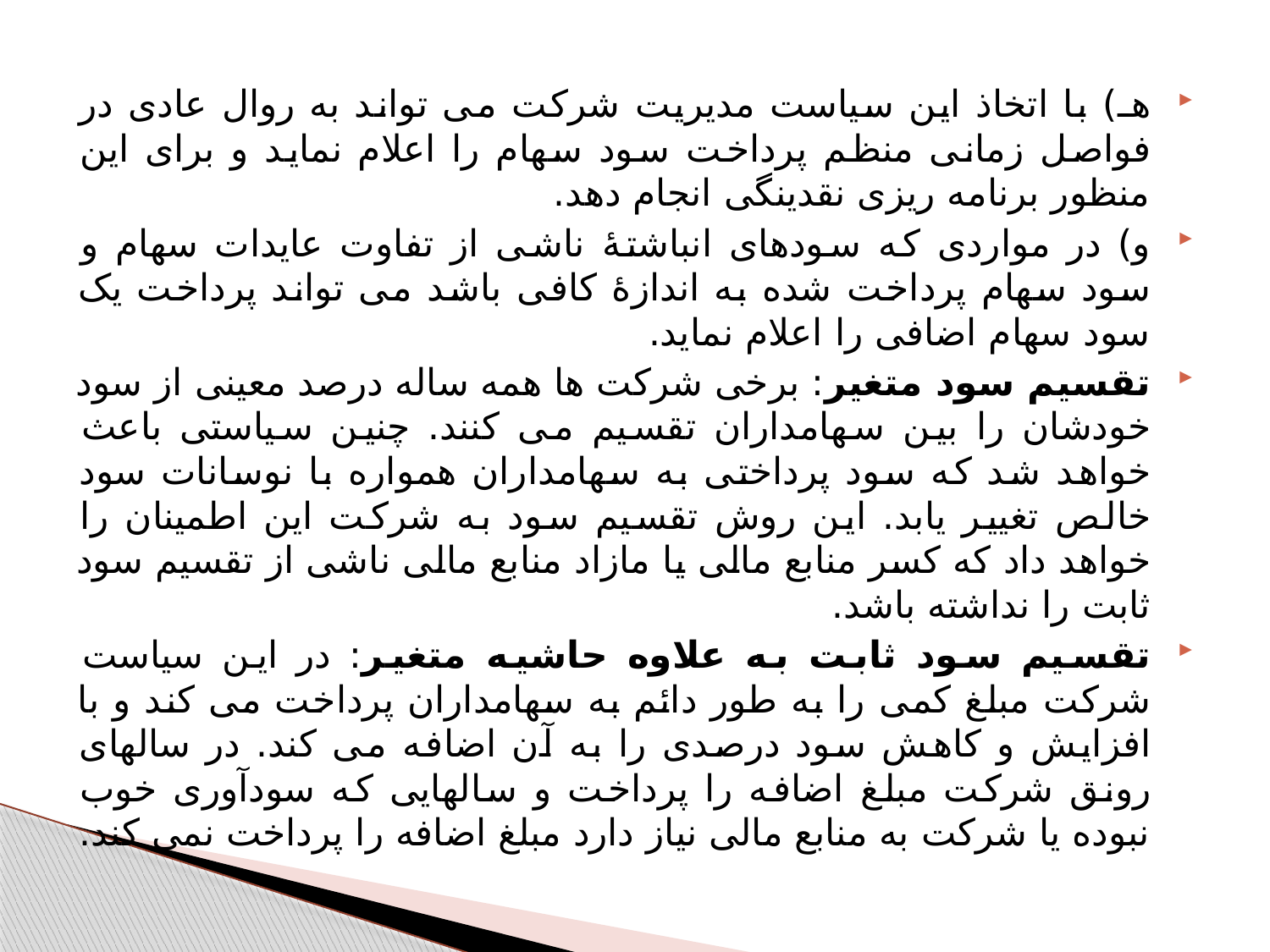

هـ) با اتخاذ این سیاست مدیریت شرکت می تواند به روال عادی در فواصل زمانی منظم پرداخت سود سهام را اعلام نماید و برای این منظور برنامه ریزی نقدینگی انجام دهد.
و) در مواردی که سودهای انباشتۀ ناشی از تفاوت عایدات سهام و سود سهام پرداخت شده به اندازۀ کافی باشد می تواند پرداخت یک سود سهام اضافی را اعلام نماید.
تقسیم سود متغیر: برخی شرکت ها همه ساله درصد معینی از سود خودشان را بین سهامداران تقسیم می کنند. چنین سیاستی باعث خواهد شد که سود پرداختی به سهامداران همواره با نوسانات سود خالص تغییر یابد. این روش تقسیم سود به شرکت این اطمینان را خواهد داد که کسر منابع مالی یا مازاد منابع مالی ناشی از تقسیم سود ثابت را نداشته باشد.
تقسیم سود ثابت به علاوه حاشیه متغیر: در این سیاست شرکت مبلغ کمی را به طور دائم به سهامداران پرداخت می کند و با افزایش و کاهش سود درصدی را به آن اضافه می کند. در سالهای رونق شرکت مبلغ اضافه را پرداخت و سالهایی که سودآوری خوب نبوده یا شرکت به منابع مالی نیاز دارد مبلغ اضافه را پرداخت نمی کند.